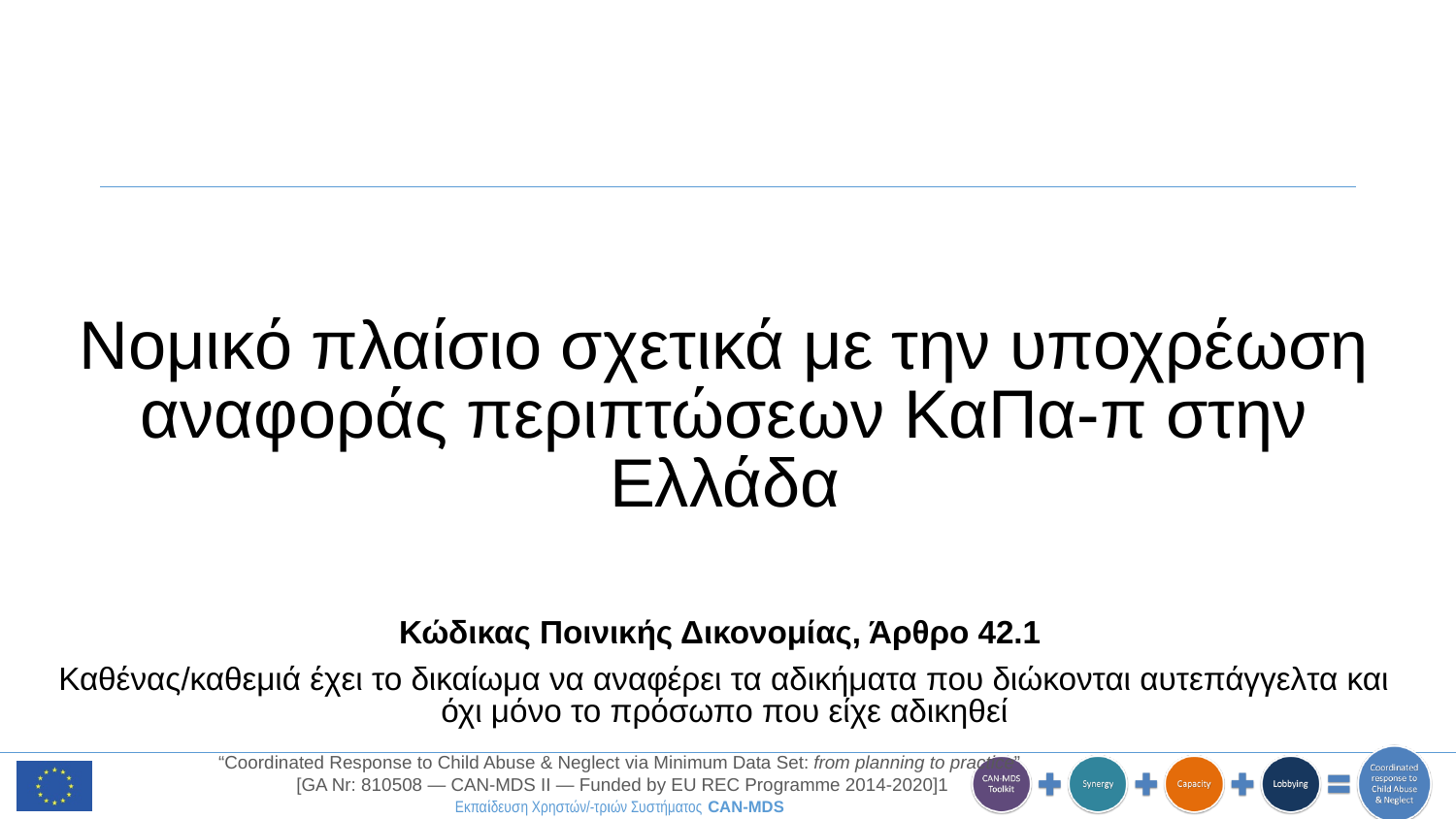

#

Νομικό πλαίσιο σχετικά με την υποχρέωση αναφοράς περιπτώσεων ΚαΠα-π στην Ελλάδα

Κώδικας Ποινικής Δικονομίας, Άρθρο 42.1
Καθένας/καθεμιά έχει το δικαίωμα να αναφέρει τα αδικήματα που διώκονται αυτεπάγγελτα και όχι μόνο το πρόσωπο που είχε αδικηθεί